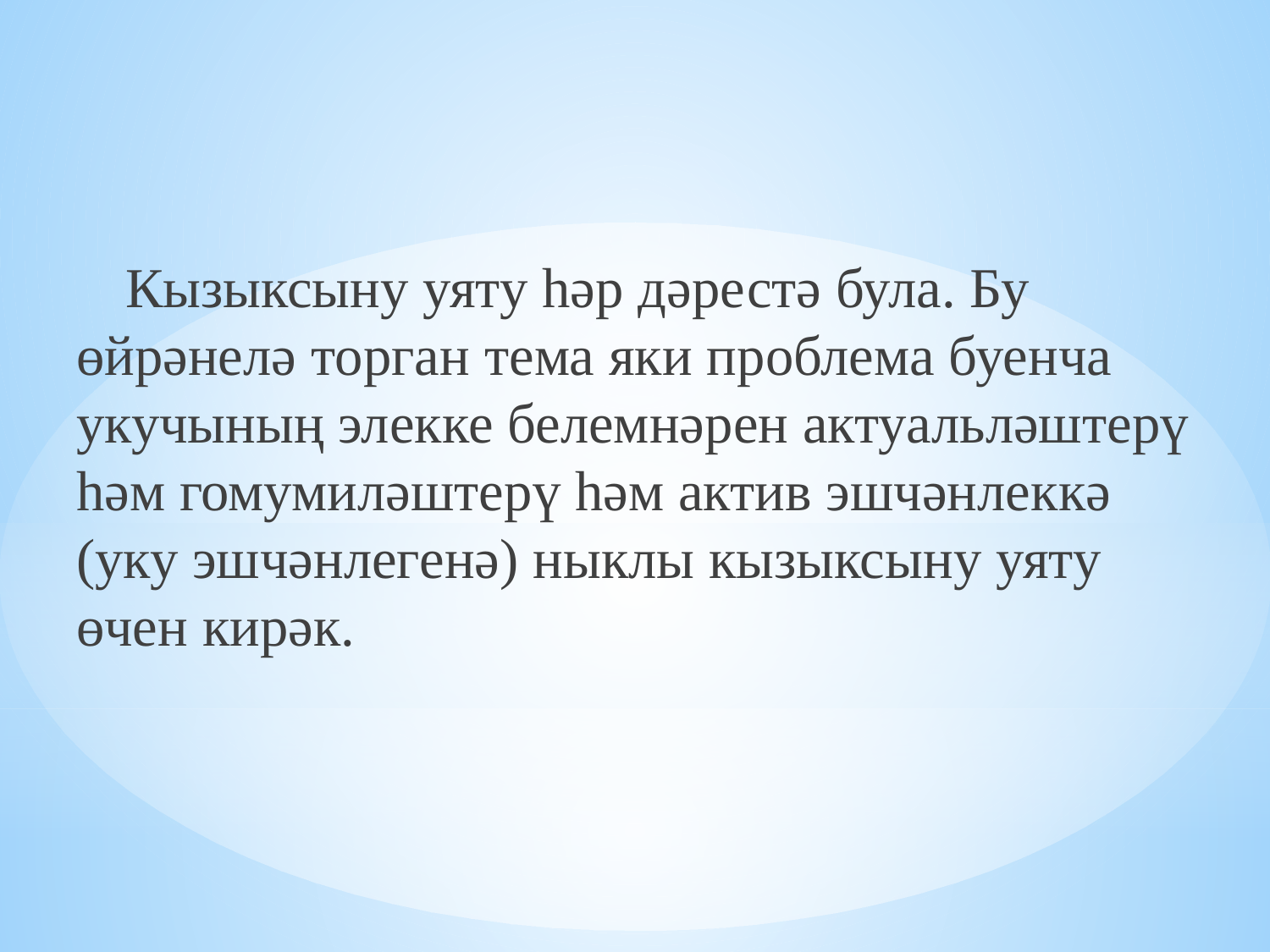

Кызыксыну уяту һәр дәрестә була. Бу өйрәнелә торган тема яки проблема буенча укучының элекке белемнәрен актуальләштерү һәм гомумиләштерү һәм актив эшчәнлеккә (уку эшчәнлегенә) ныклы кызыксыну уяту өчен кирәк.